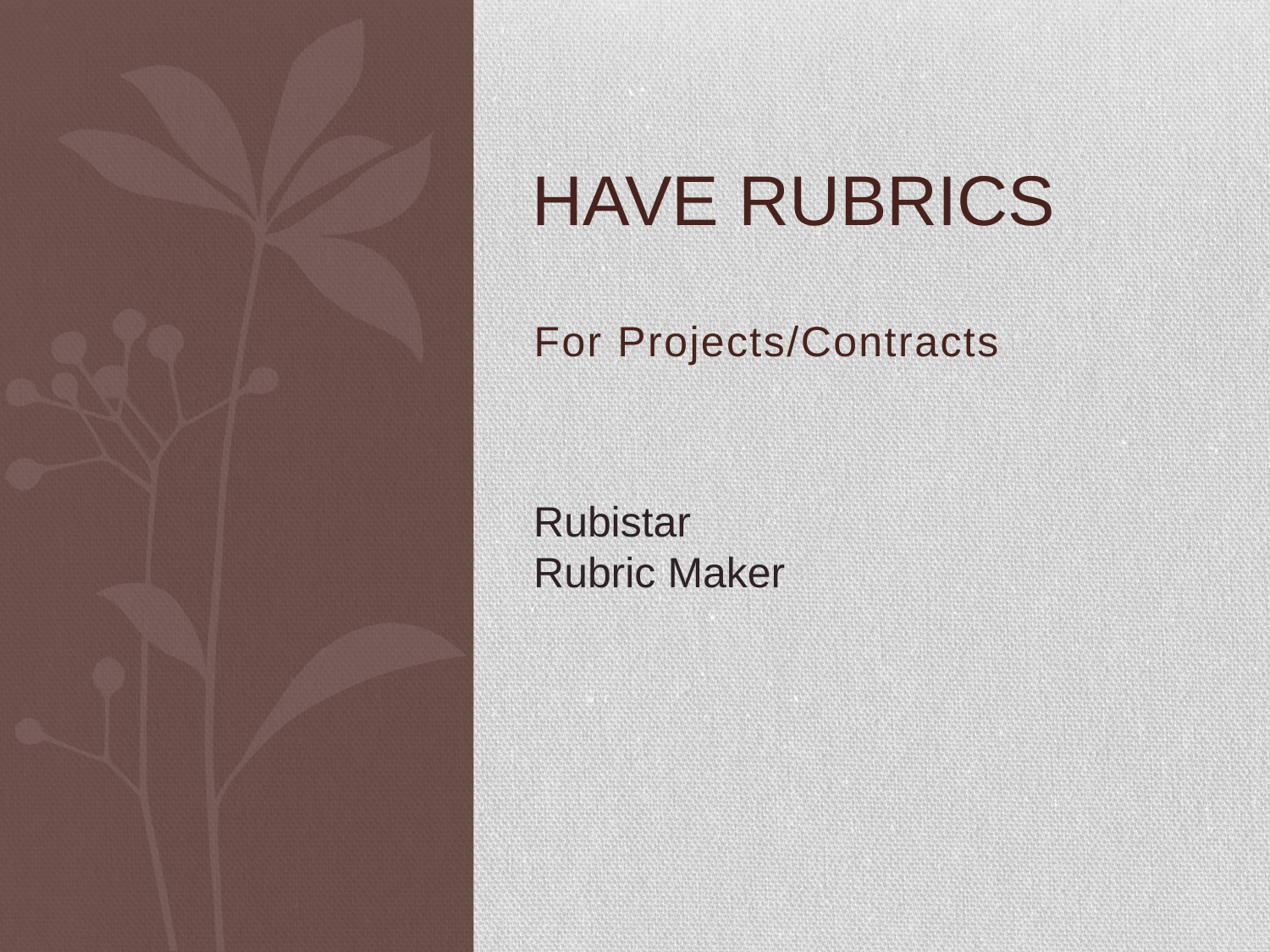

# Have Rubrics
For Projects/Contracts
Rubistar
Rubric Maker